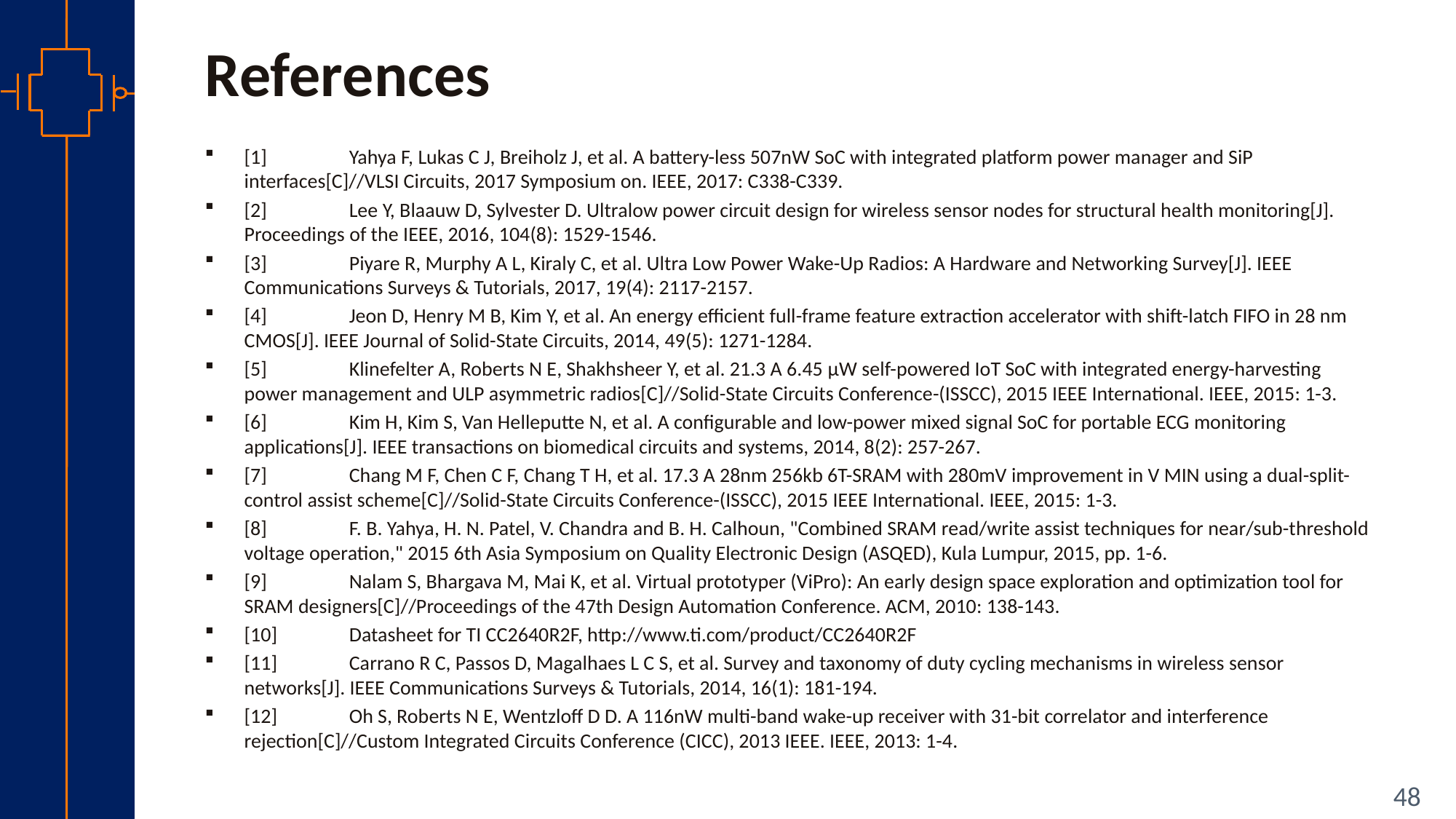

# References
[1]	Yahya F, Lukas C J, Breiholz J, et al. A battery-less 507nW SoC with integrated platform power manager and SiP interfaces[C]//VLSI Circuits, 2017 Symposium on. IEEE, 2017: C338-C339.
[2]	Lee Y, Blaauw D, Sylvester D. Ultralow power circuit design for wireless sensor nodes for structural health monitoring[J]. Proceedings of the IEEE, 2016, 104(8): 1529-1546.
[3]	Piyare R, Murphy A L, Kiraly C, et al. Ultra Low Power Wake-Up Radios: A Hardware and Networking Survey[J]. IEEE Communications Surveys & Tutorials, 2017, 19(4): 2117-2157.
[4]	Jeon D, Henry M B, Kim Y, et al. An energy efficient full-frame feature extraction accelerator with shift-latch FIFO in 28 nm CMOS[J]. IEEE Journal of Solid-State Circuits, 2014, 49(5): 1271-1284.
[5]	Klinefelter A, Roberts N E, Shakhsheer Y, et al. 21.3 A 6.45 μW self-powered IoT SoC with integrated energy-harvesting power management and ULP asymmetric radios[C]//Solid-State Circuits Conference-(ISSCC), 2015 IEEE International. IEEE, 2015: 1-3.
[6]	Kim H, Kim S, Van Helleputte N, et al. A configurable and low-power mixed signal SoC for portable ECG monitoring applications[J]. IEEE transactions on biomedical circuits and systems, 2014, 8(2): 257-267.
[7]	Chang M F, Chen C F, Chang T H, et al. 17.3 A 28nm 256kb 6T-SRAM with 280mV improvement in V MIN using a dual-split-control assist scheme[C]//Solid-State Circuits Conference-(ISSCC), 2015 IEEE International. IEEE, 2015: 1-3.
[8]	F. B. Yahya, H. N. Patel, V. Chandra and B. H. Calhoun, "Combined SRAM read/write assist techniques for near/sub-threshold voltage operation," 2015 6th Asia Symposium on Quality Electronic Design (ASQED), Kula Lumpur, 2015, pp. 1-6.
[9]	Nalam S, Bhargava M, Mai K, et al. Virtual prototyper (ViPro): An early design space exploration and optimization tool for SRAM designers[C]//Proceedings of the 47th Design Automation Conference. ACM, 2010: 138-143.
[10]	Datasheet for TI CC2640R2F, http://www.ti.com/product/CC2640R2F
[11]	Carrano R C, Passos D, Magalhaes L C S, et al. Survey and taxonomy of duty cycling mechanisms in wireless sensor networks[J]. IEEE Communications Surveys & Tutorials, 2014, 16(1): 181-194.
[12]	Oh S, Roberts N E, Wentzloff D D. A 116nW multi-band wake-up receiver with 31-bit correlator and interference rejection[C]//Custom Integrated Circuits Conference (CICC), 2013 IEEE. IEEE, 2013: 1-4.

48